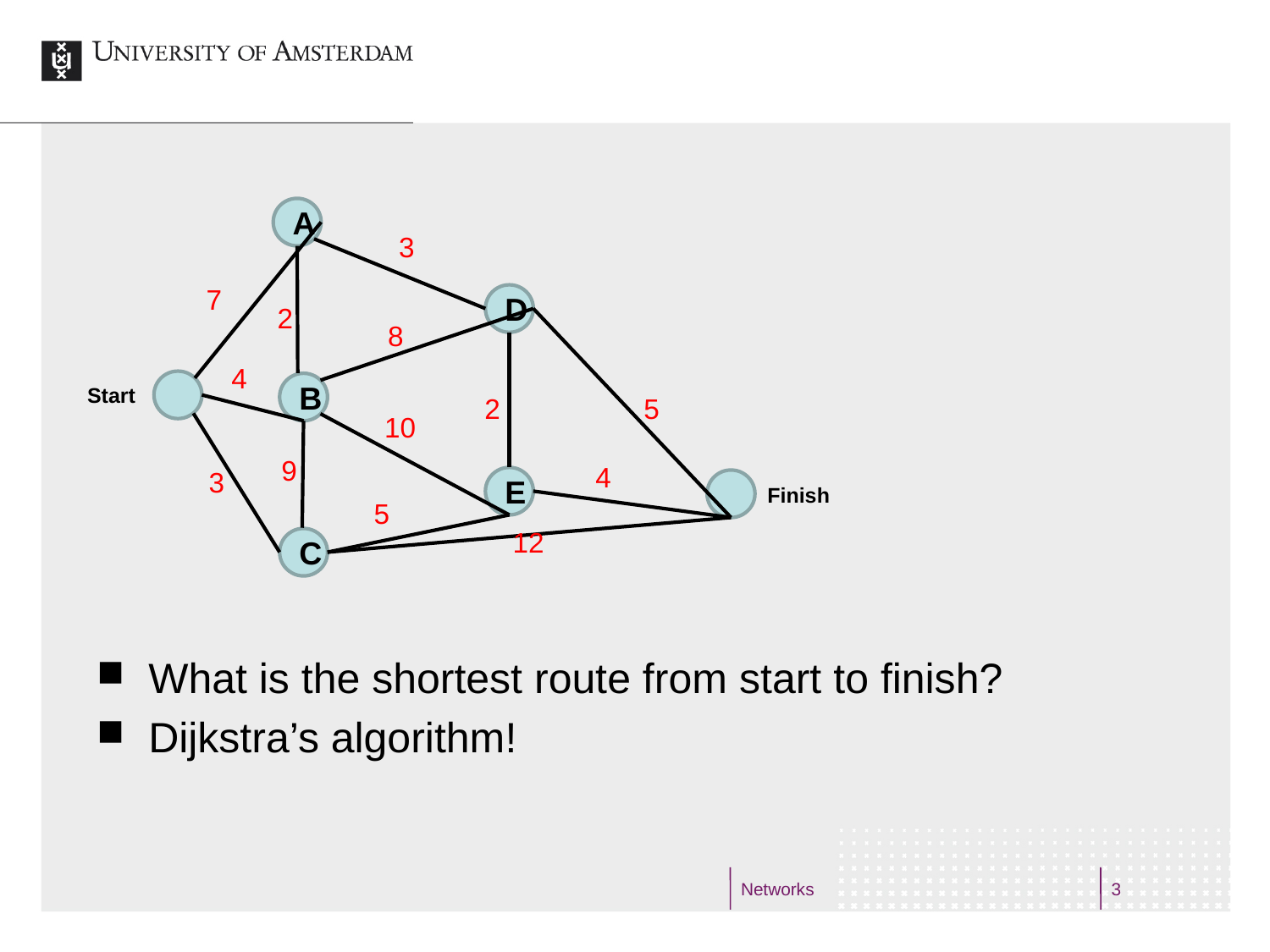

What is the shortest route from start to finish?
Dijkstra’s algorithm!

A
3
7
D
2
8
4

B
Start
2
5
10
9
4
3
E

Finish
5
12
C
Networks
3